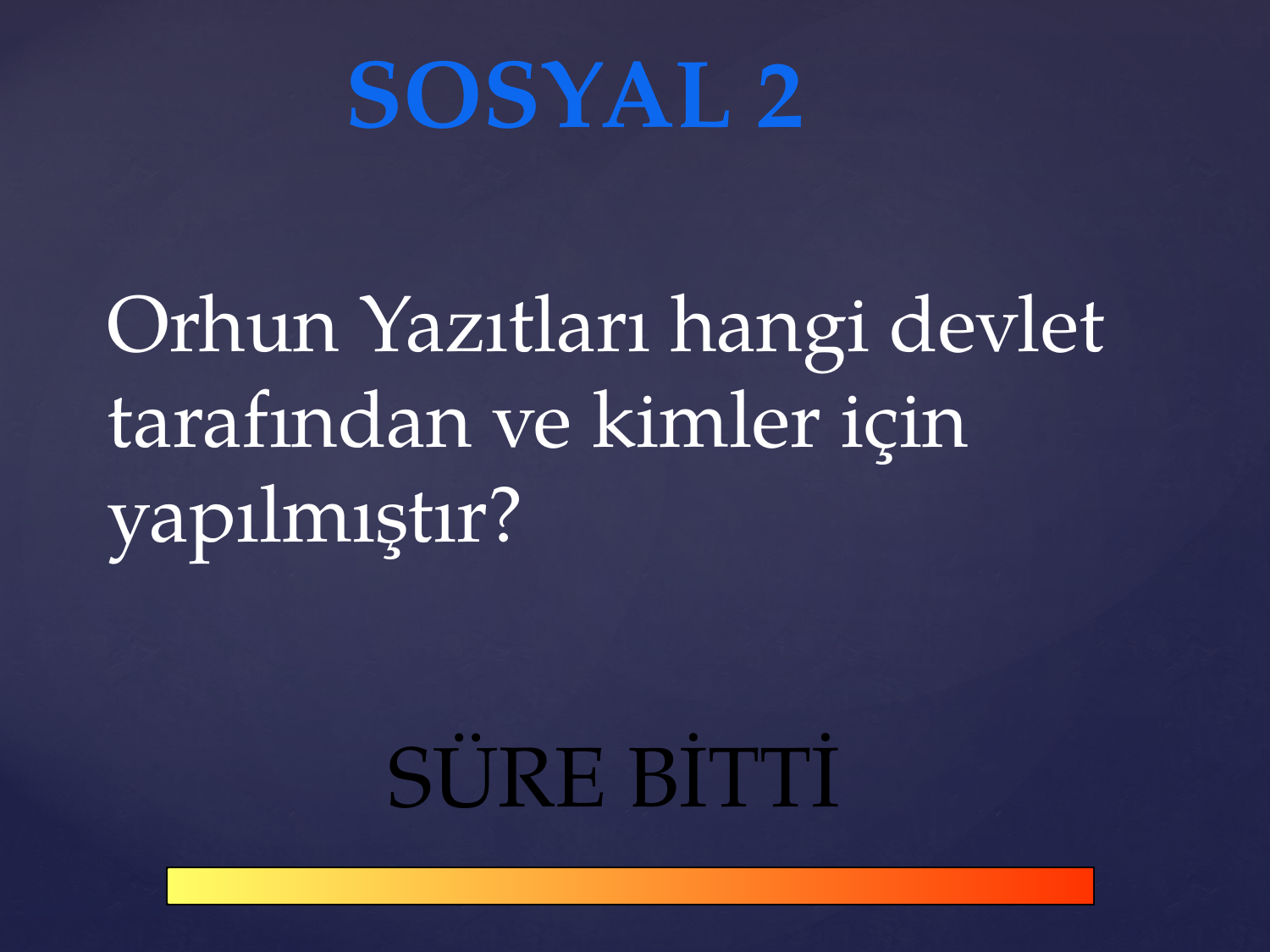

SOSYAL 2
Orhun Yazıtları hangi devlet tarafından ve kimler için yapılmıştır?
SÜRE BİTTİ